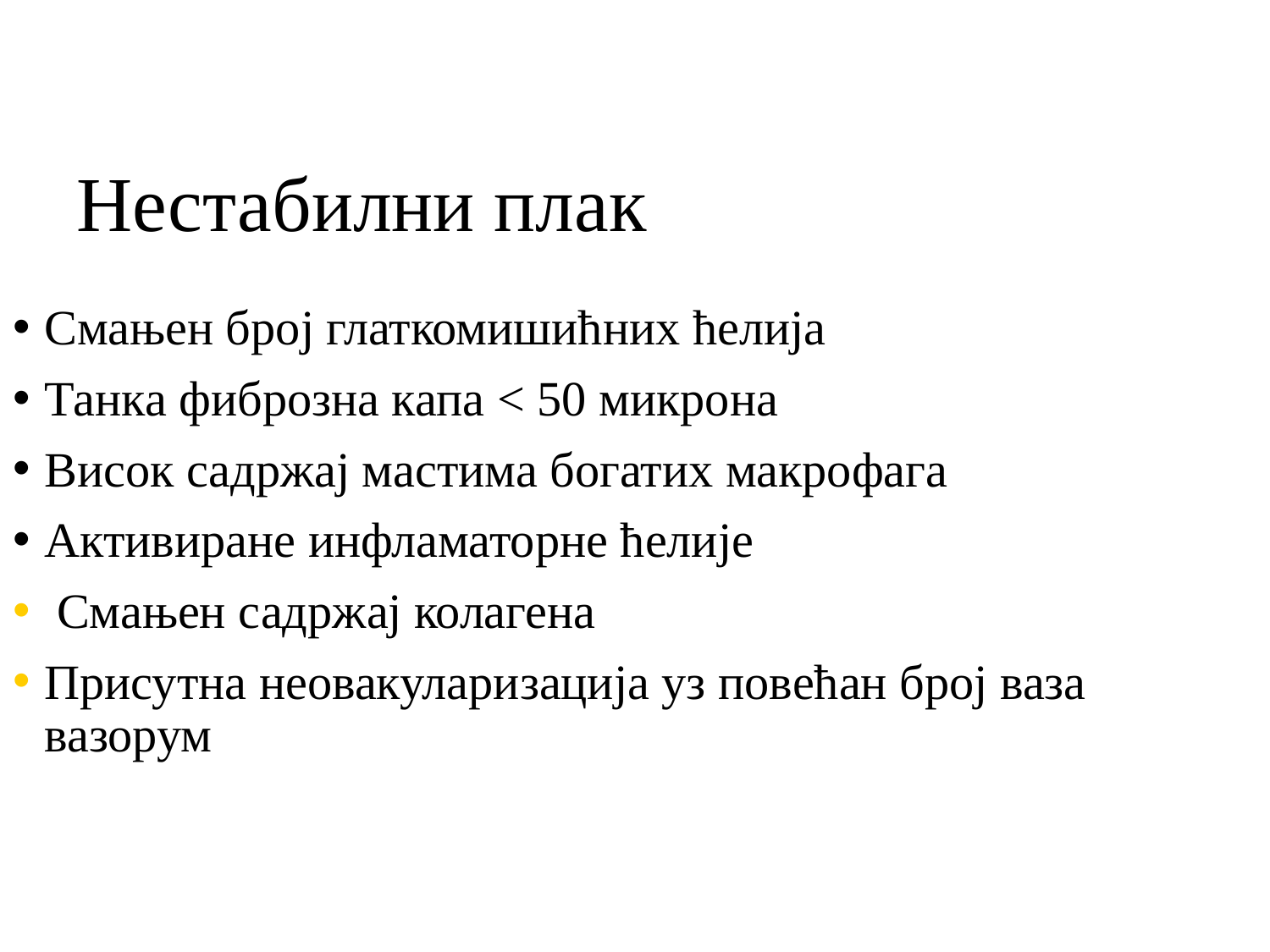

# Нестабилни плак
Смањен број глаткомишићних ћелија
Танка фиброзна капа < 50 микрона
Висок садржај мастима богатих макрофага
Aктивиране инфламаторне ћелије
 Смањен садржај колагена
Присутна неовакуларизација уз повећан број ваза вазорум